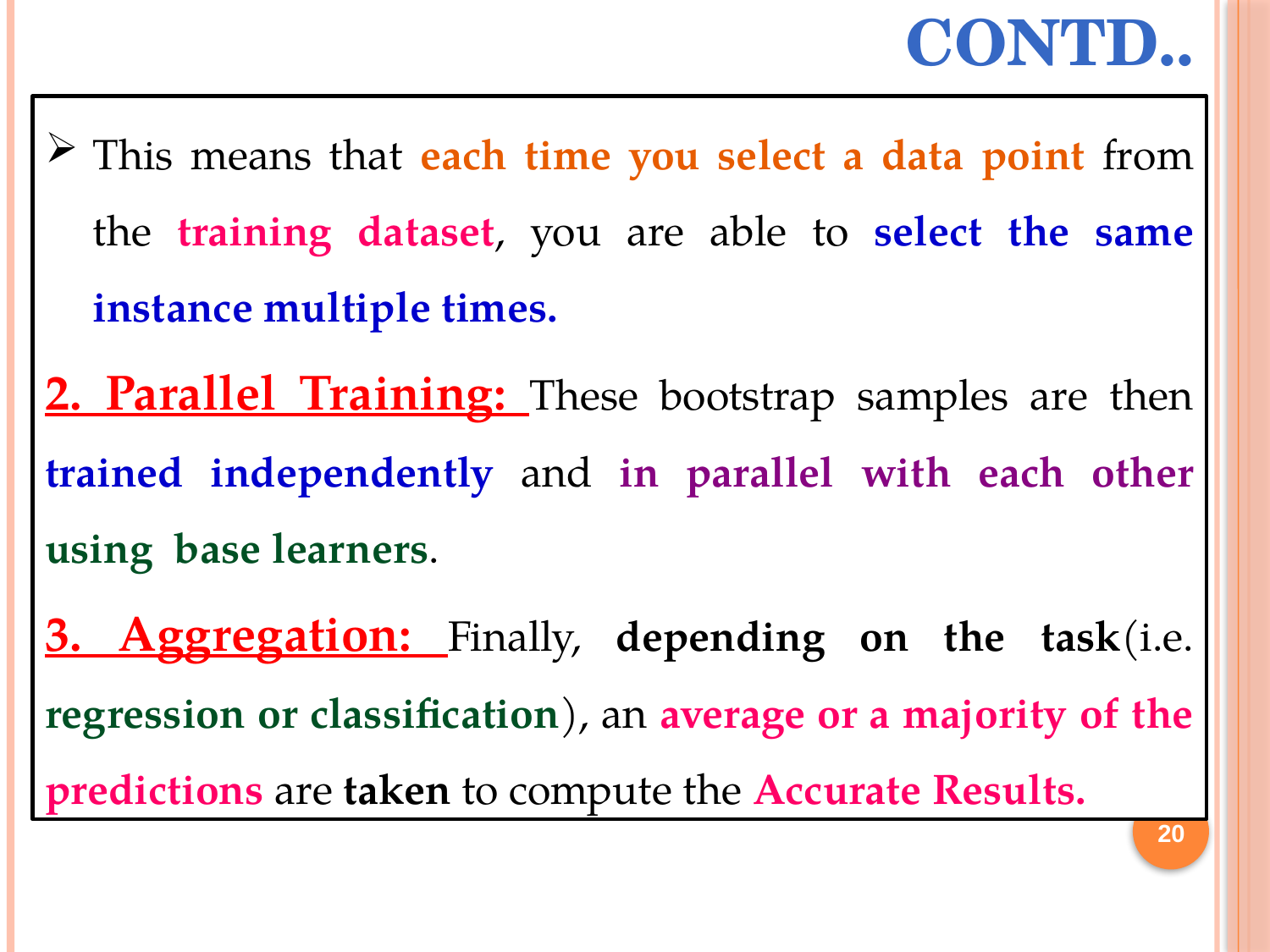

# Contd..
This means that each time you select a data point from the training dataset, you are able to select the same instance multiple times.
2. Parallel Training: These bootstrap samples are then trained independently and in parallel with each other using  base learners.
3. Aggregation: Finally, depending on the task(i.e. regression or classification), an average or a majority of the predictions are taken to compute the Accurate Results.
20